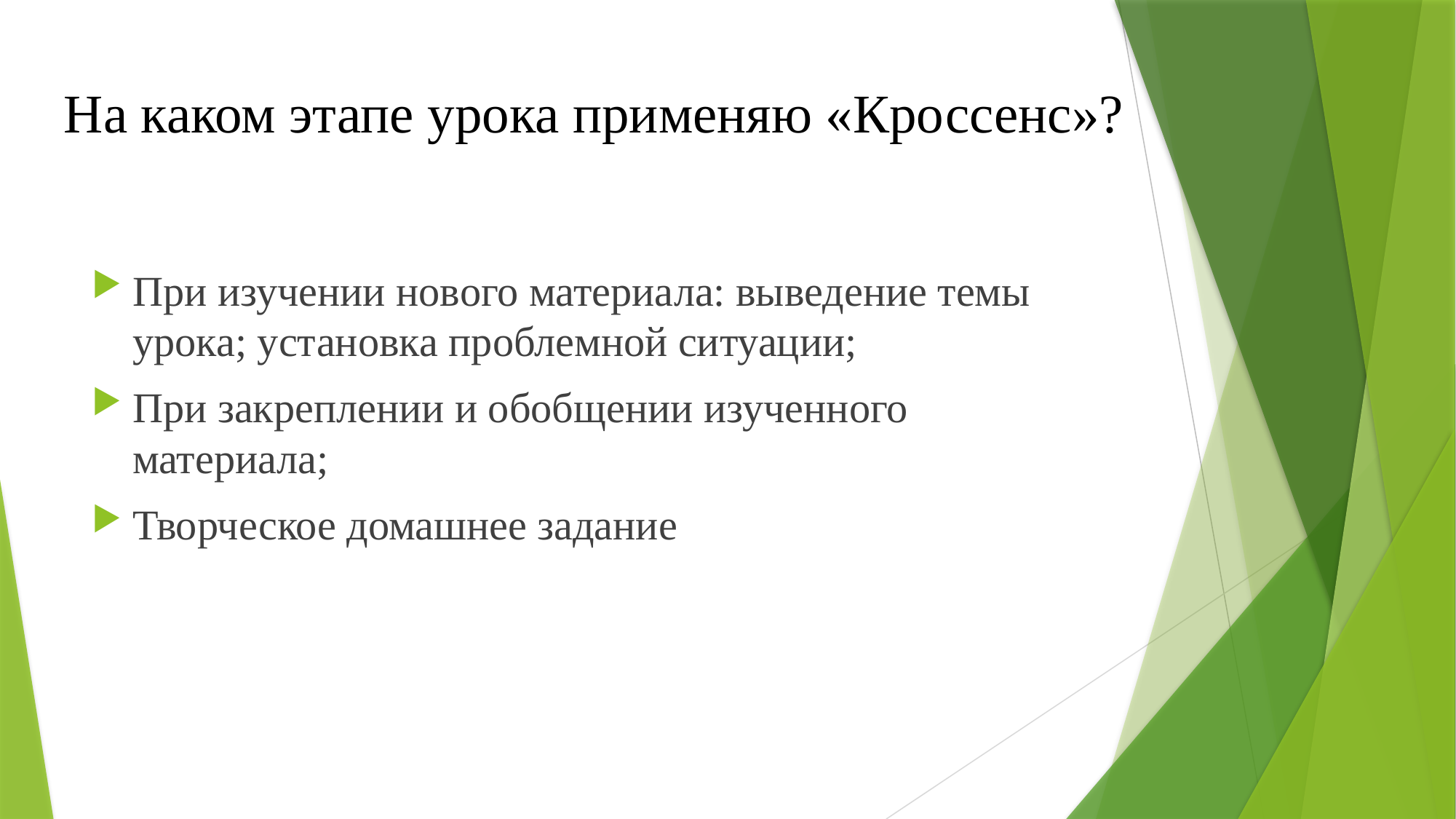

# На каком этапе урока применяю «Кроссенс»?
При изучении нового материала: выведение темы урока; установка проблемной ситуации;
При закреплении и обобщении изученного материала;
Творческое домашнее задание